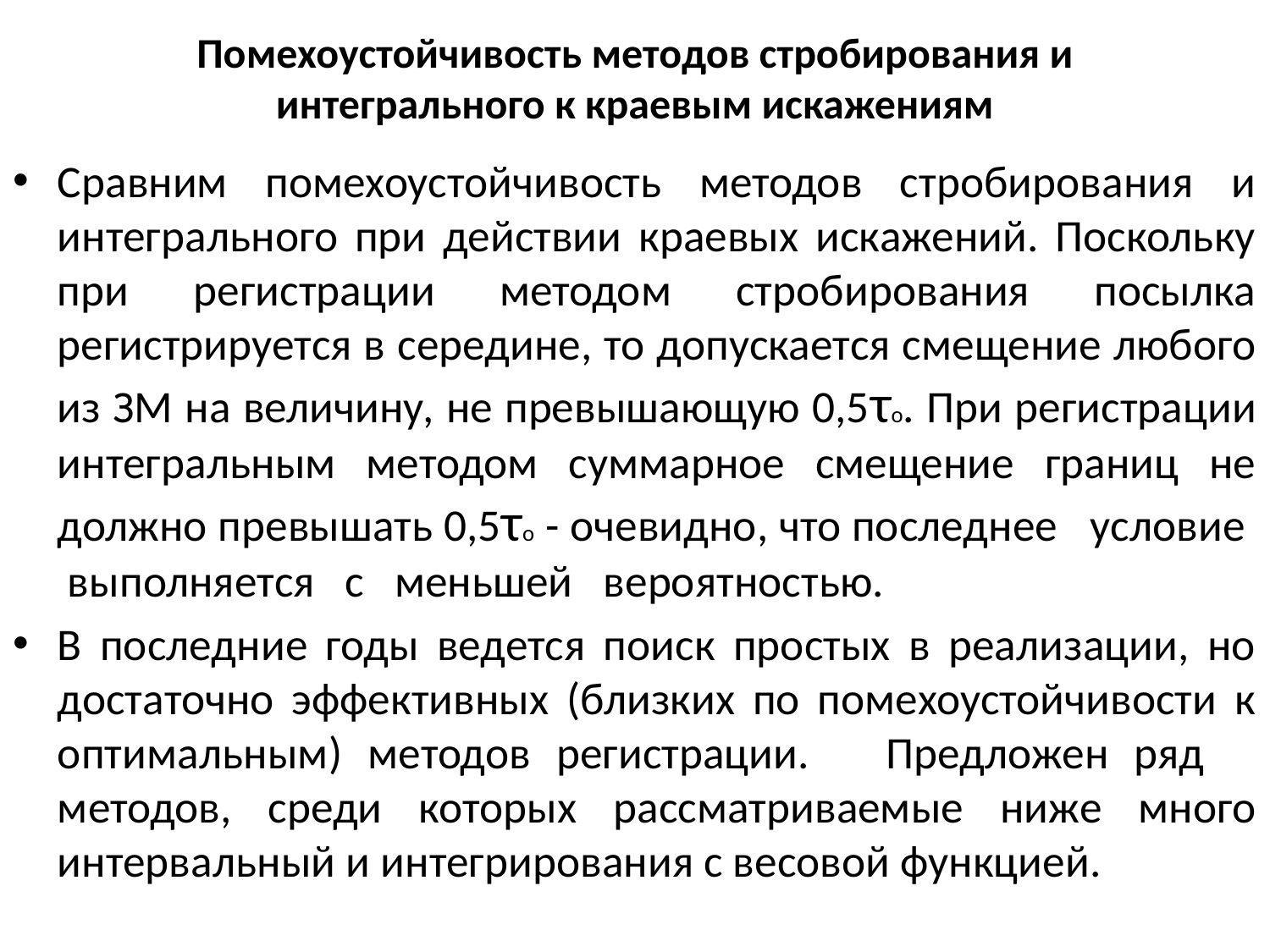

# Помехоустойчивость методов стробирования и интегрального к краевым искажениям
Сравним помехоустойчивость методов стробирования и интегрального при действии краевых искажений. Поскольку при регистрации методом стробирования посылка регистрируется в середине, то допускается смещение любого из ЗМ на величину, не превышающую 0,5τо. При регистрации интегральным методом суммарное смещение границ не должно превышать 0,5τо - очевидно, что последнее   условие   выполняется   с   меньшей   вероятностью.
В последние годы ведется поиск простых в реализации, но достаточно эффективных (близких по помехоустойчивости к оптимальным) методов регистрации.   Предложен ряд   методов, среди которых рассматриваемые ниже много интервальный и интегрирования с весовой функцией.